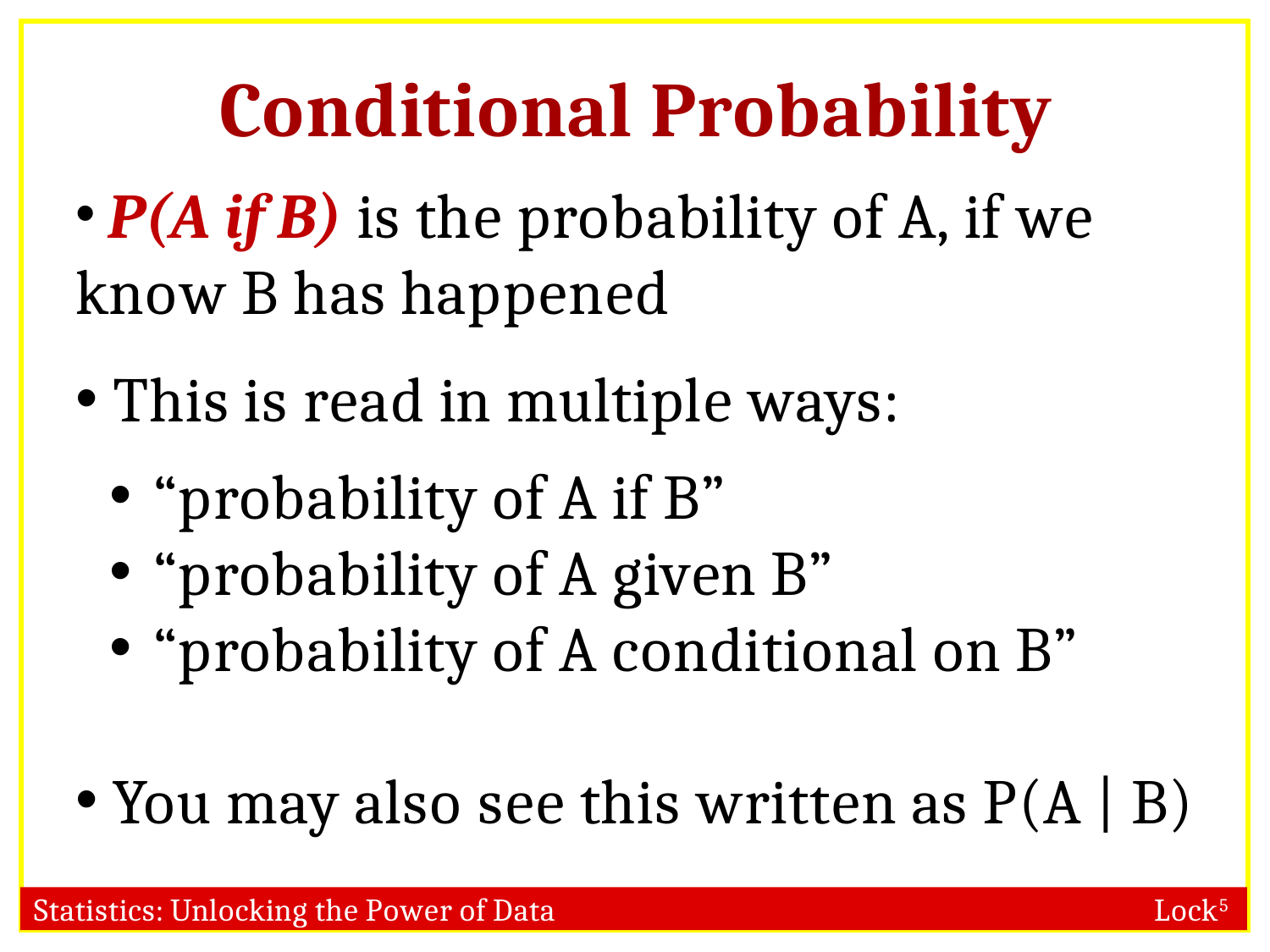

Conditional Probability
 P(A if B) is the probability of A, if we know B has happened
 This is read in multiple ways:
 “probability of A if B”
 “probability of A given B”
 “probability of A conditional on B”

 You may also see this written as P(A | B)